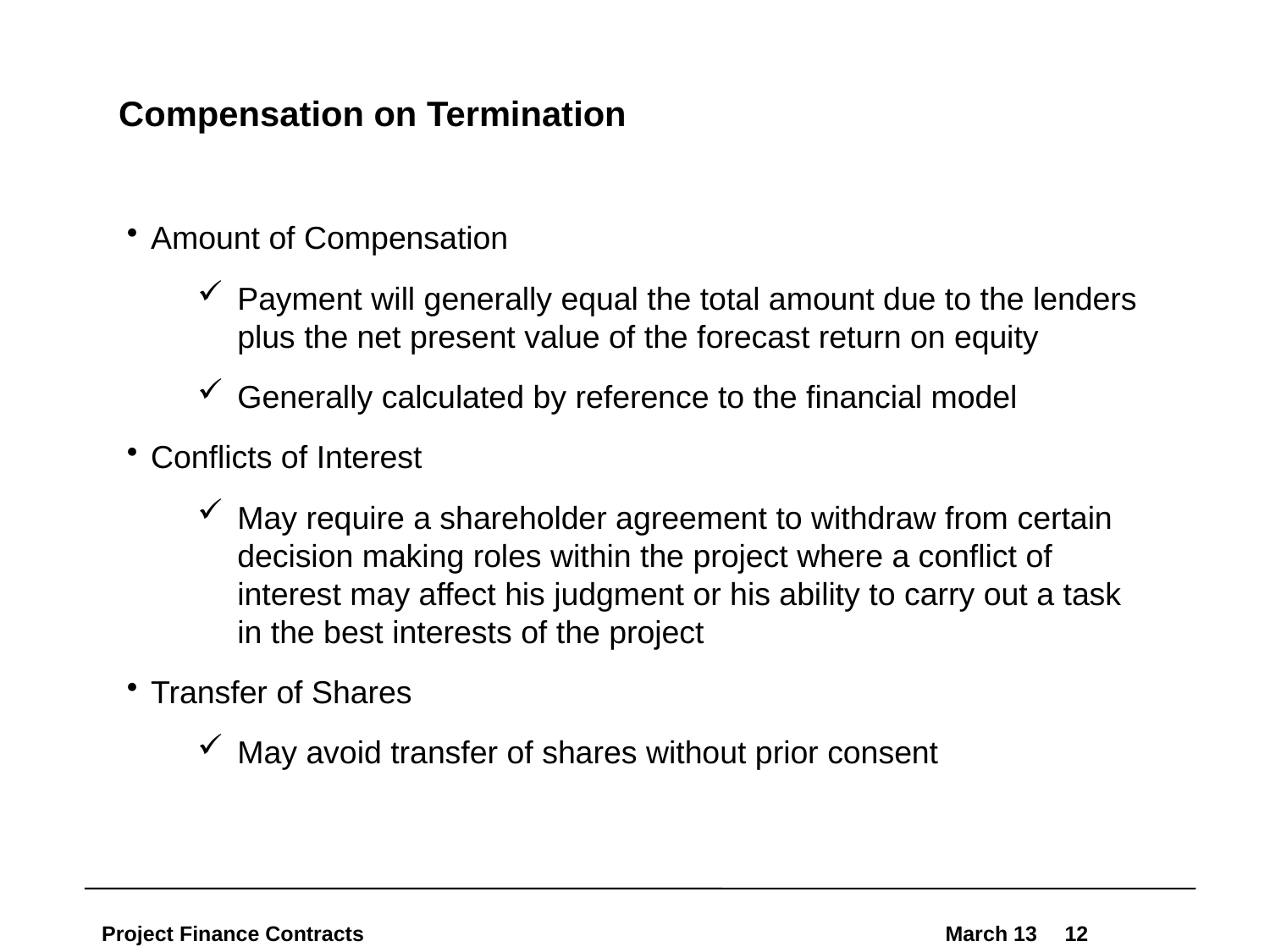

# Compensation on Termination
Amount of Compensation
Payment will generally equal the total amount due to the lenders plus the net present value of the forecast return on equity
Generally calculated by reference to the financial model
Conflicts of Interest
May require a shareholder agreement to withdraw from certain decision making roles within the project where a conflict of interest may affect his judgment or his ability to carry out a task in the best interests of the project
Transfer of Shares
May avoid transfer of shares without prior consent